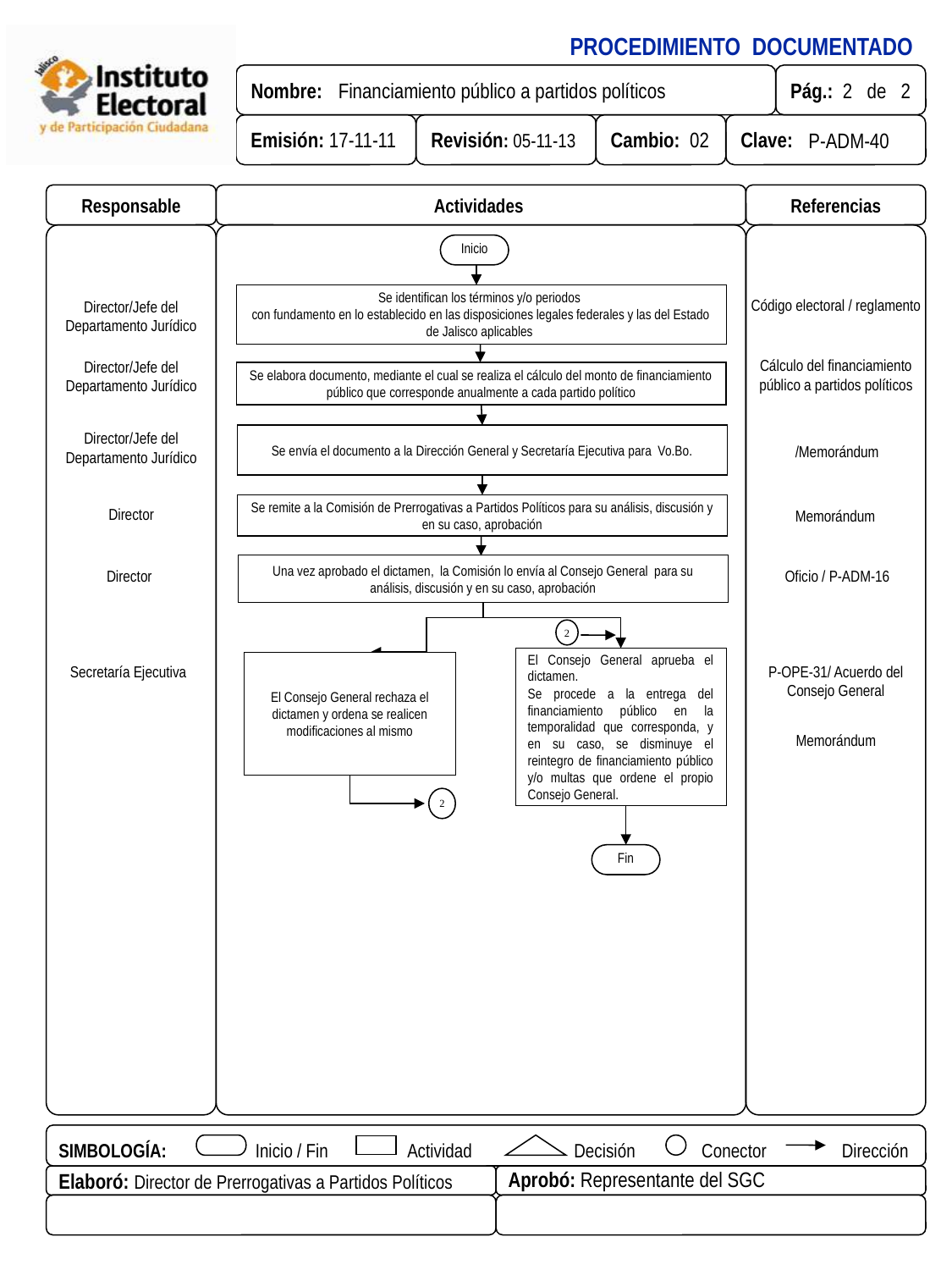

Responsable
Actividades
Referencias

Inicio

Se identifican los términos y/o periodos
con fundamento en lo establecido en las disposiciones legales federales y las del Estado de Jalisco aplicables
Código electoral / reglamento
Director/Jefe del Departamento Jurídico
Cálculo del financiamiento público a partidos políticos
Director/Jefe del Departamento Jurídico
Se elabora documento, mediante el cual se realiza el cálculo del monto de financiamiento público que corresponde anualmente a cada partido político
Se envía el documento a la Dirección General y Secretaría Ejecutiva para  Vo.Bo.
Director/Jefe del Departamento Jurídico
/Memorándum
Se remite a la Comisión de Prerrogativas a Partidos Políticos para su análisis, discusión y en su caso, aprobación
Director
Memorándum
Una vez aprobado el dictamen,  la Comisión lo envía al Consejo General  para su análisis, discusión y en su caso, aprobación
Director
Oficio / P-ADM-16
2

El Consejo General aprueba el dictamen.
Se procede a la entrega del financiamiento público en la temporalidad que corresponda, y en su caso, se disminuye el reintegro de financiamiento público y/o multas que ordene el propio Consejo General.
El Consejo General rechaza el dictamen y ordena se realicen modificaciones al mismo
P-OPE-31/ Acuerdo del Consejo General
Secretaría Ejecutiva
Memorándum
2
Fin